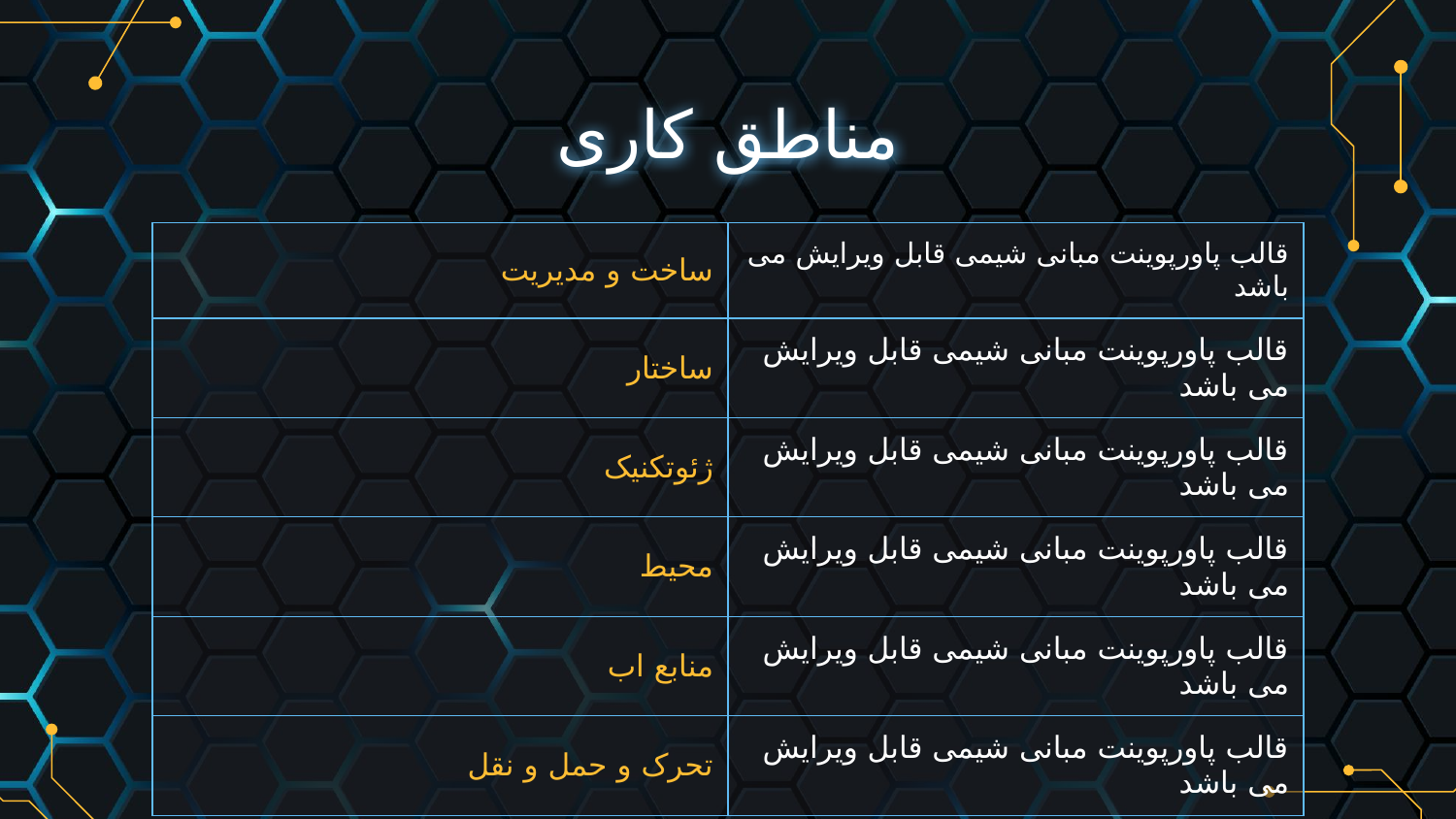

# مناطق کاری
| ساخت و مدیریت | قالب پاورپوینت مبانی شیمی قابل ویرایش می باشد |
| --- | --- |
| ساختار | قالب پاورپوینت مبانی شیمی قابل ویرایش می باشد |
| ژئوتکنیک | قالب پاورپوینت مبانی شیمی قابل ویرایش می باشد |
| محیط | قالب پاورپوینت مبانی شیمی قابل ویرایش می باشد |
| منابع اب | قالب پاورپوینت مبانی شیمی قابل ویرایش می باشد |
| تحرک و حمل و نقل | قالب پاورپوینت مبانی شیمی قابل ویرایش می باشد |